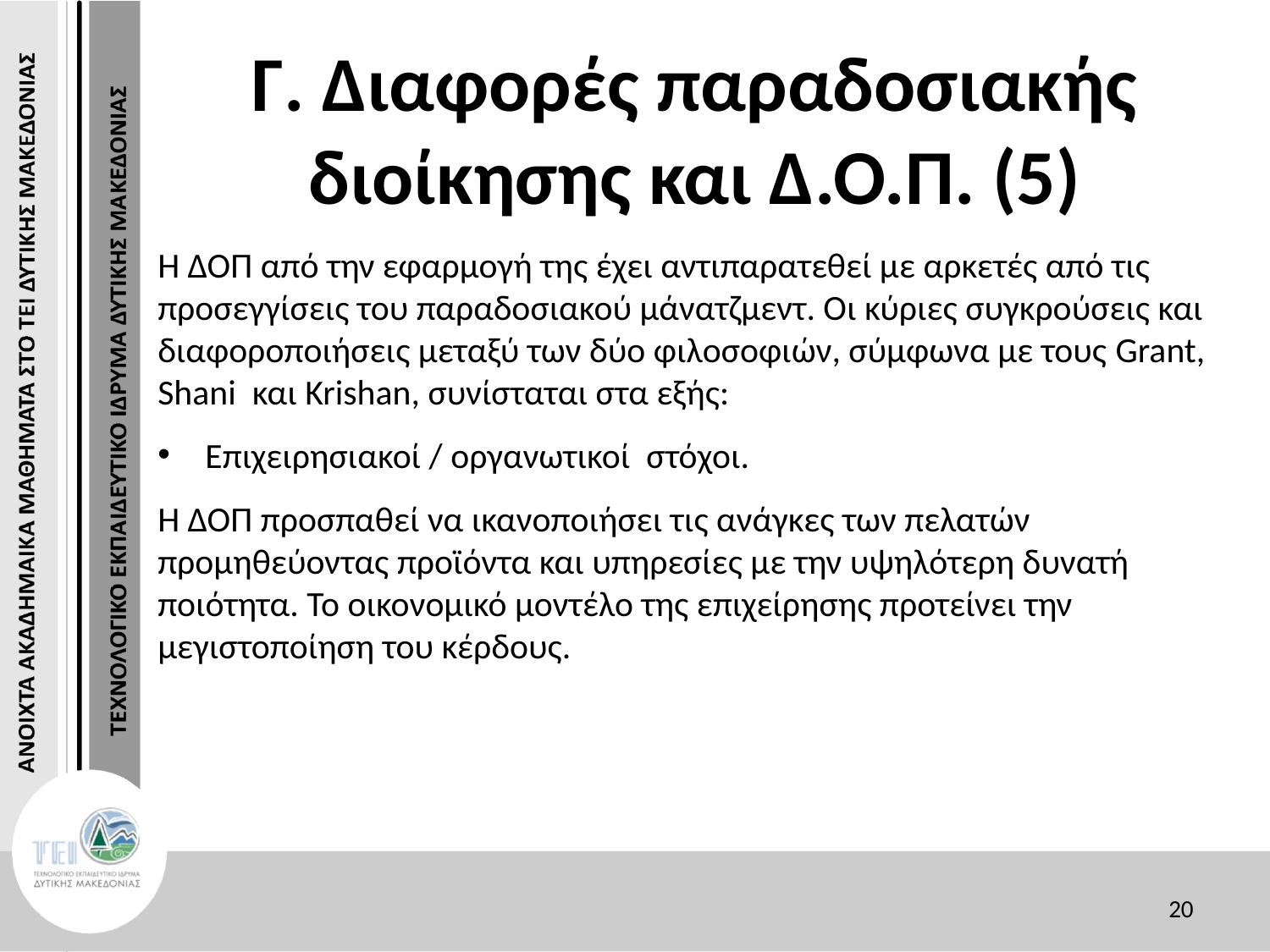

# Γ. Διαφορές παραδοσιακής διοίκησης και Δ.Ο.Π. (5)
Η ΔΟΠ από την εφαρμογή της έχει αντιπαρατεθεί με αρκετές από τις προσεγγίσεις του παραδοσιακού μάνατζμεντ. Οι κύριες συγκρούσεις και διαφοροποιήσεις μεταξύ των δύο φιλοσοφιών, σύμφωνα με τους Grant, Shani  και Krishan, συνίσταται στα εξής:
Επιχειρησιακοί / οργανωτικοί  στόχοι.
Η ΔΟΠ προσπαθεί να ικανοποιήσει τις ανάγκες των πελατών προμηθεύοντας προϊόντα και υπηρεσίες με την υψηλότερη δυνατή ποιότητα. Το οικονομικό μοντέλο της επιχείρησης προτείνει την μεγιστοποίηση του κέρδους.
20